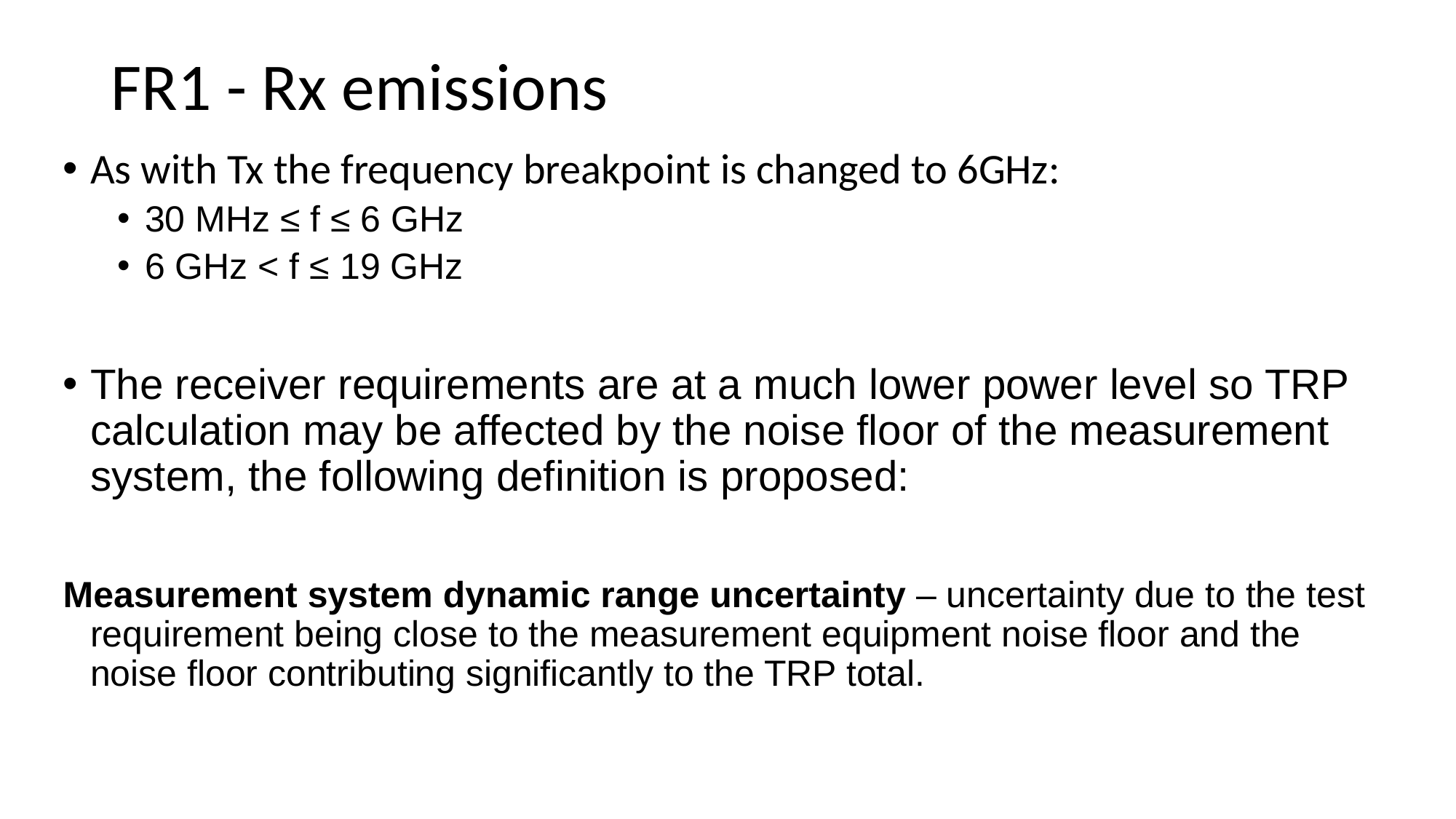

# FR1 - Rx emissions
As with Tx the frequency breakpoint is changed to 6GHz:
30 MHz ≤ f ≤ 6 GHz
6 GHz < f ≤ 19 GHz

The receiver requirements are at a much lower power level so TRP calculation may be affected by the noise floor of the measurement system, the following definition is proposed:

Measurement system dynamic range uncertainty – uncertainty due to the test requirement being close to the measurement equipment noise floor and the noise floor contributing significantly to the TRP total.